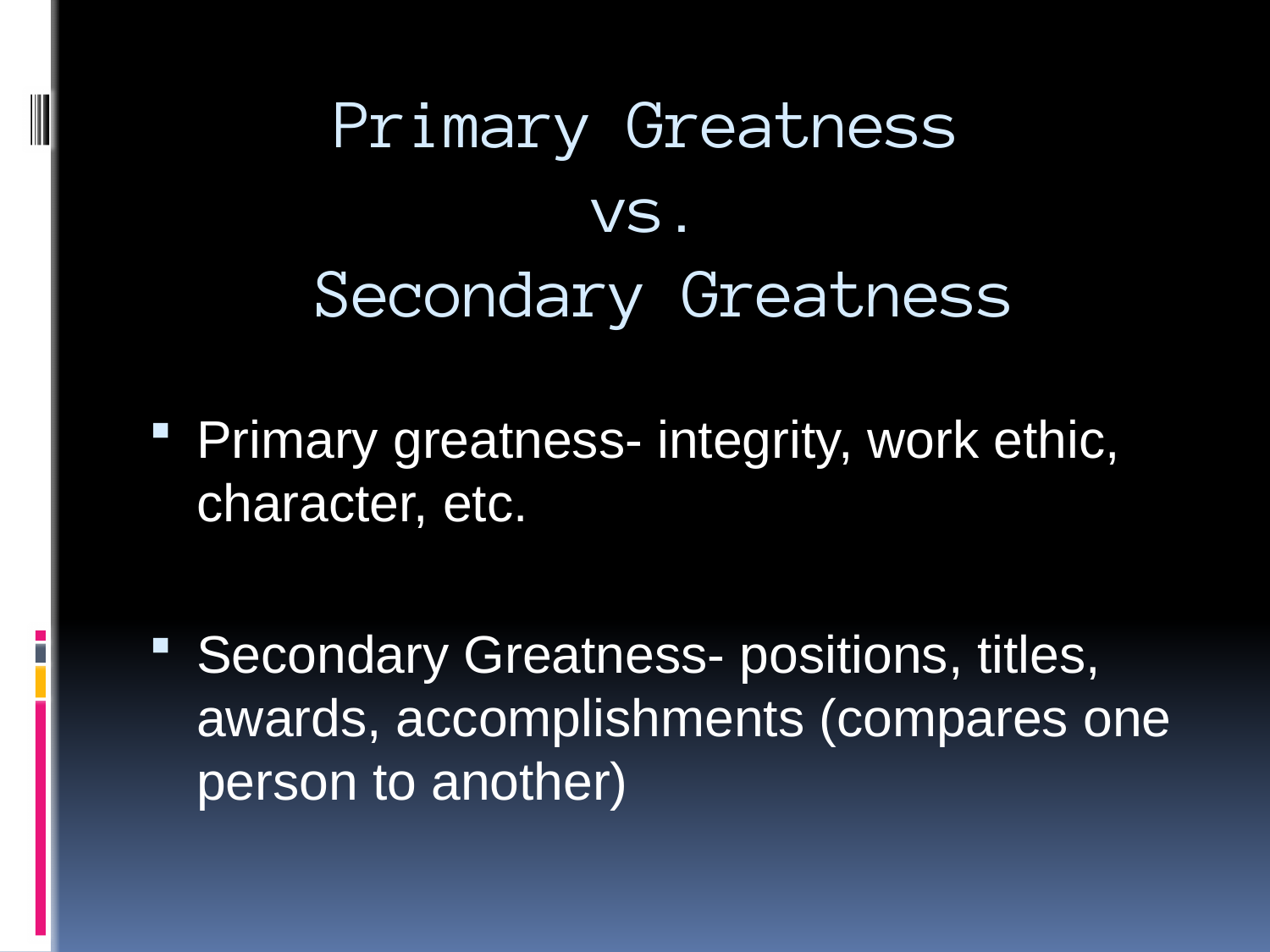

# Primary Greatness vs. Secondary Greatness

Primary greatness- integrity, work ethic, character, etc.

Secondary Greatness- positions, titles, awards, accomplishments (compares one person to another)